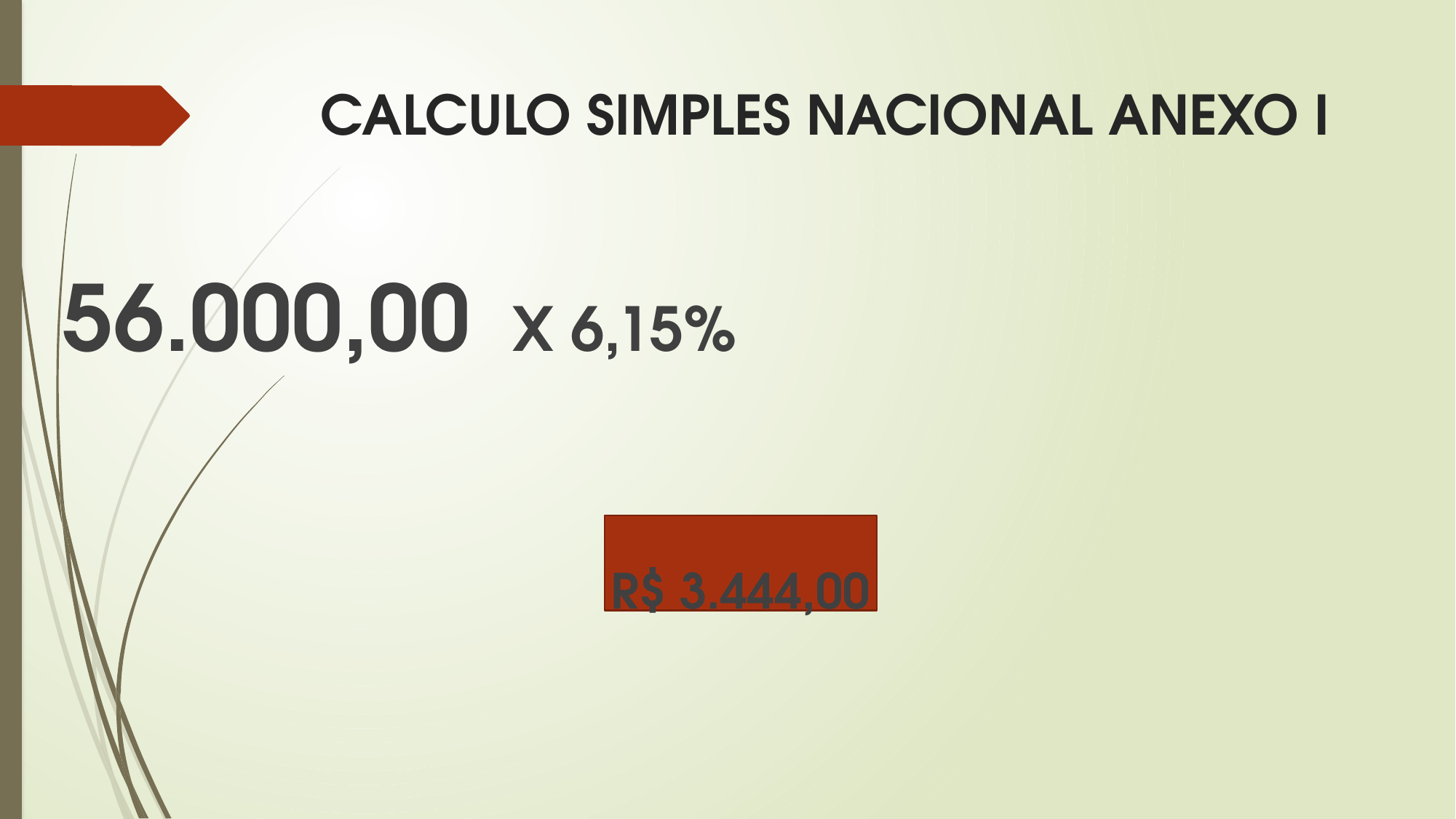

# CALCULO SIMPLES NACIONAL ANEXO I
56.000,00  X 6,15%

R$ 3.444,00